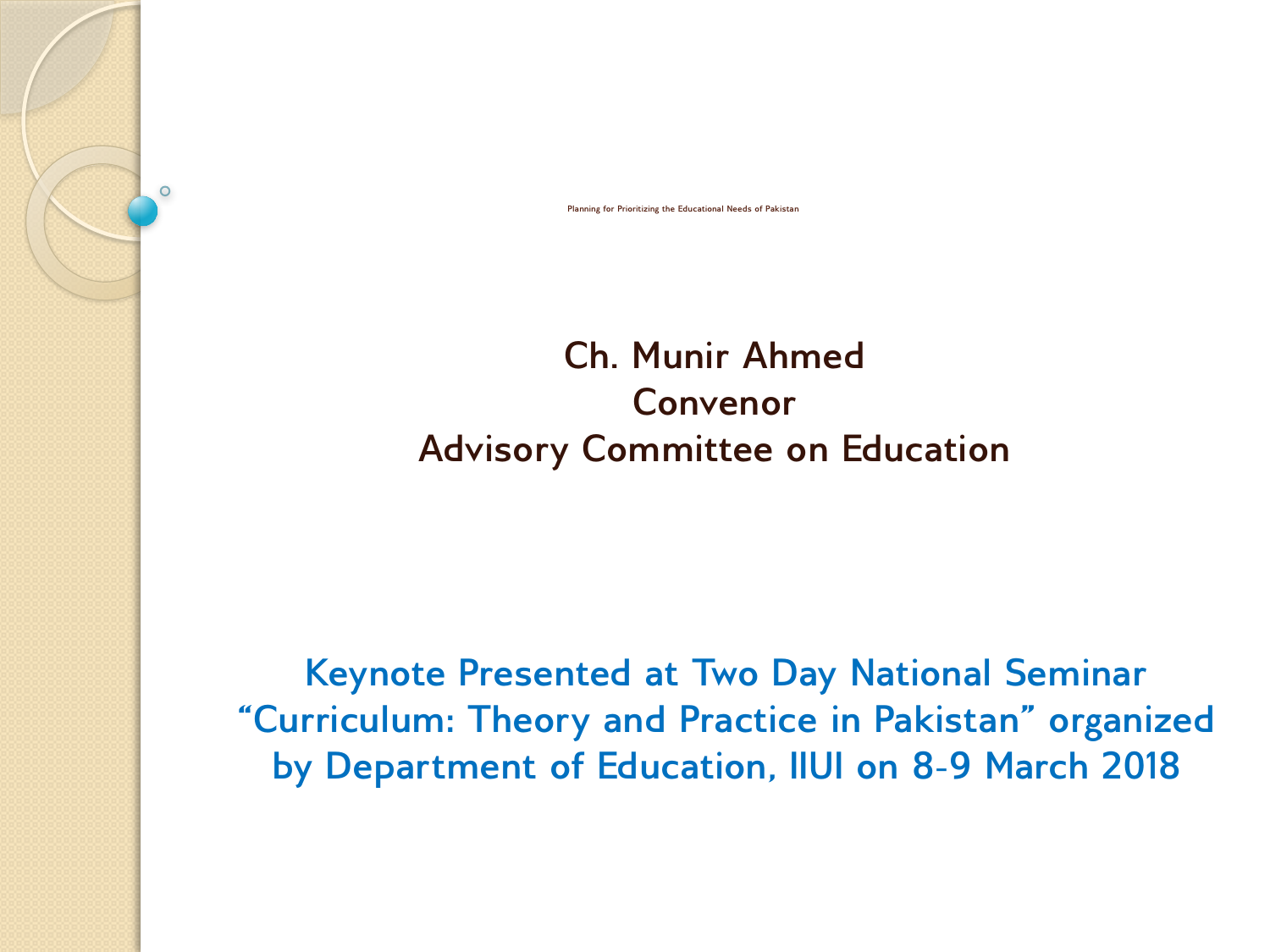

# Planning for Prioritizing the Educational Needs of Pakistan

Ch. Munir Ahmed
Convenor
Advisory Committee on Education

Keynote Presented at Two Day National Seminar “Curriculum: Theory and Practice in Pakistan” organized by Department of Education, IIUI on 8-9 March 2018